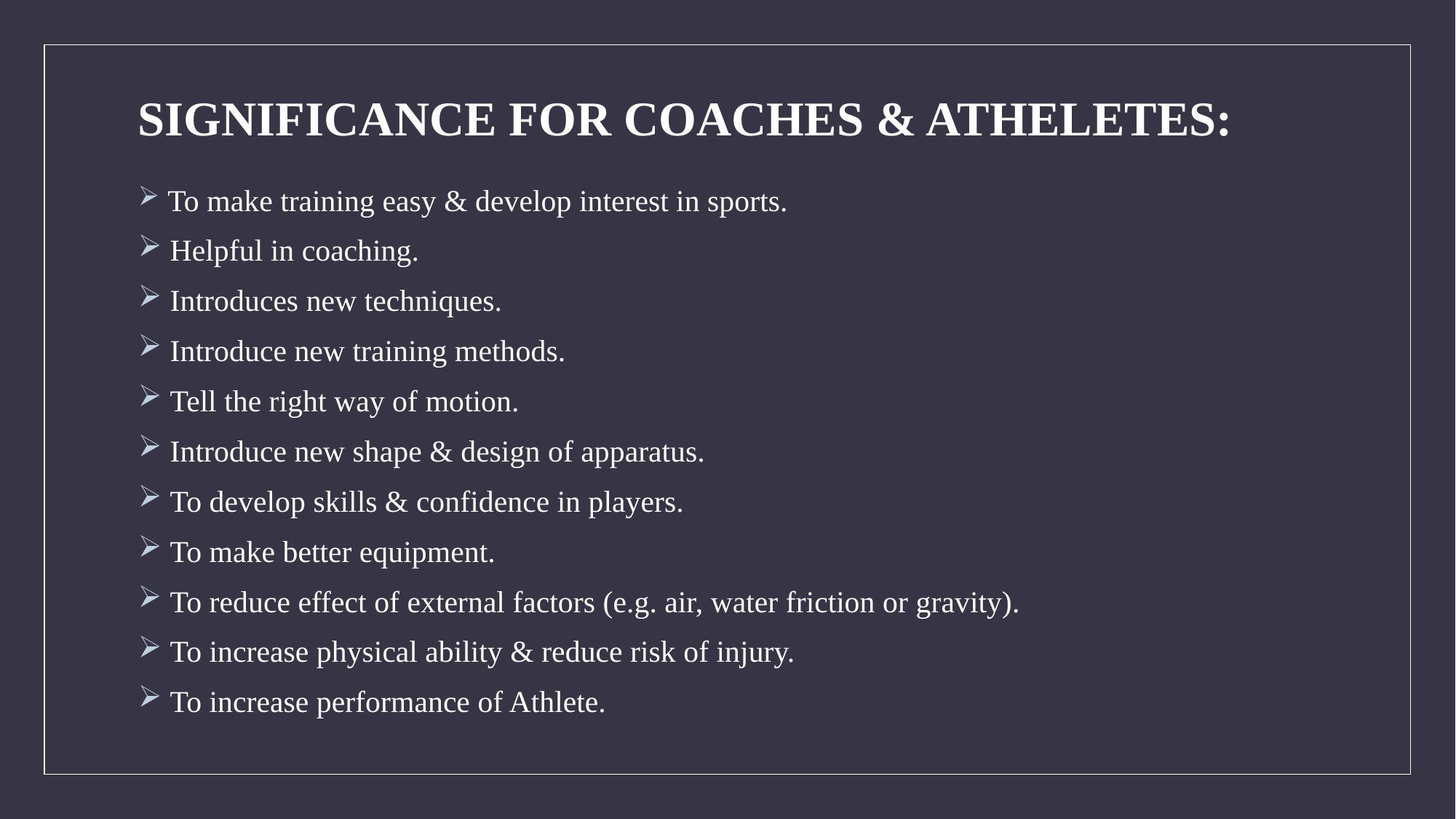

# SIGNIFICANCE FOR COACHES & ATHELETES:
 To make training easy & develop interest in sports.
 Helpful in coaching.
 Introduces new techniques.
 Introduce new training methods.
 Tell the right way of motion.
 Introduce new shape & design of apparatus.
 To develop skills & confidence in players.
 To make better equipment.
 To reduce effect of external factors (e.g. air, water friction or gravity).
 To increase physical ability & reduce risk of injury.
 To increase performance of Athlete.